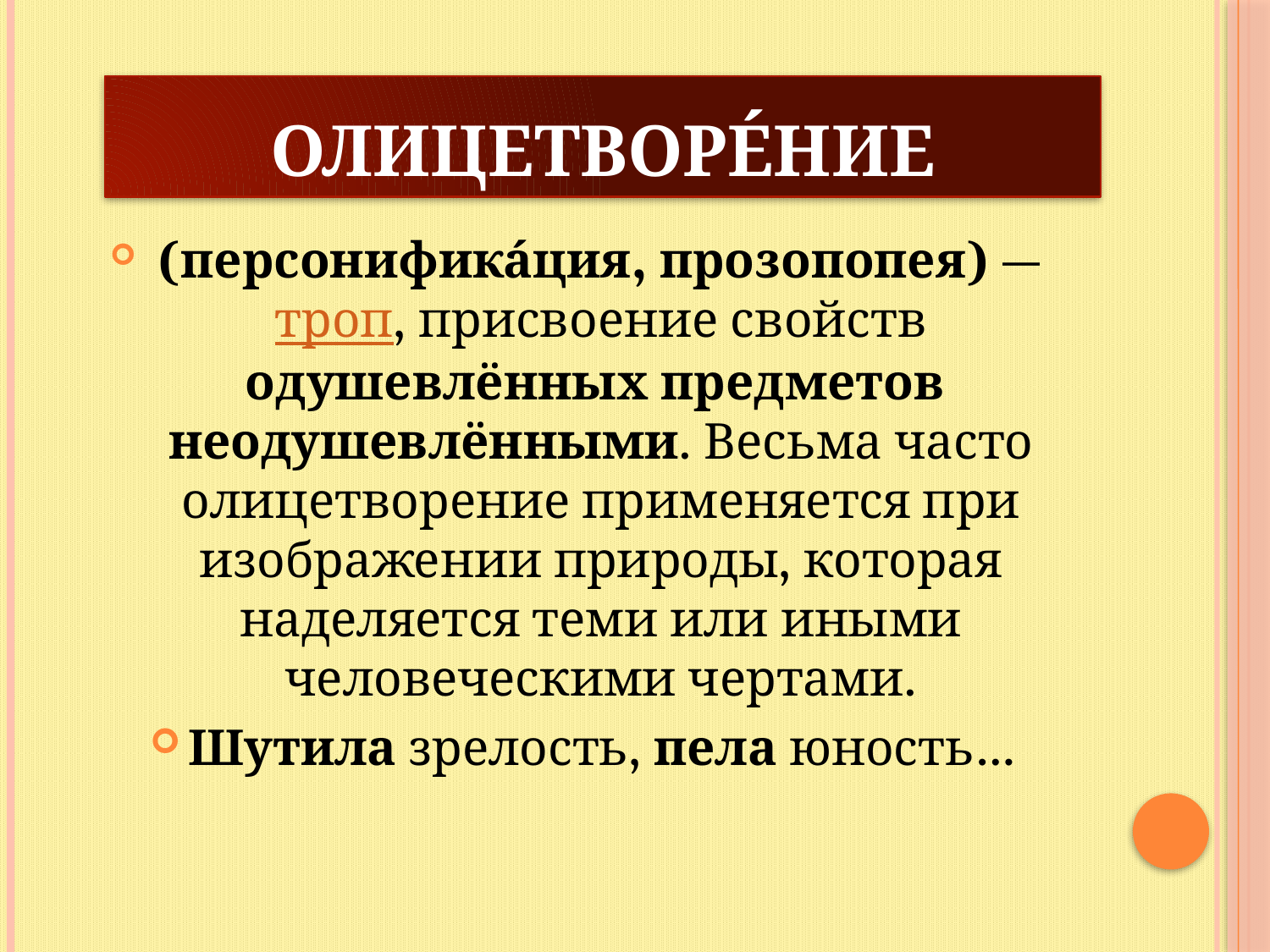

# Олицетворе́ние
 (персонифика́ция, прозопопея) — троп, присвоение свойств одушевлённых предметов  неодушевлёнными. Весьма часто олицетворение применяется при изображении природы, которая наделяется теми или иными человеческими чертами.
Шутила зрелость, пела юность…